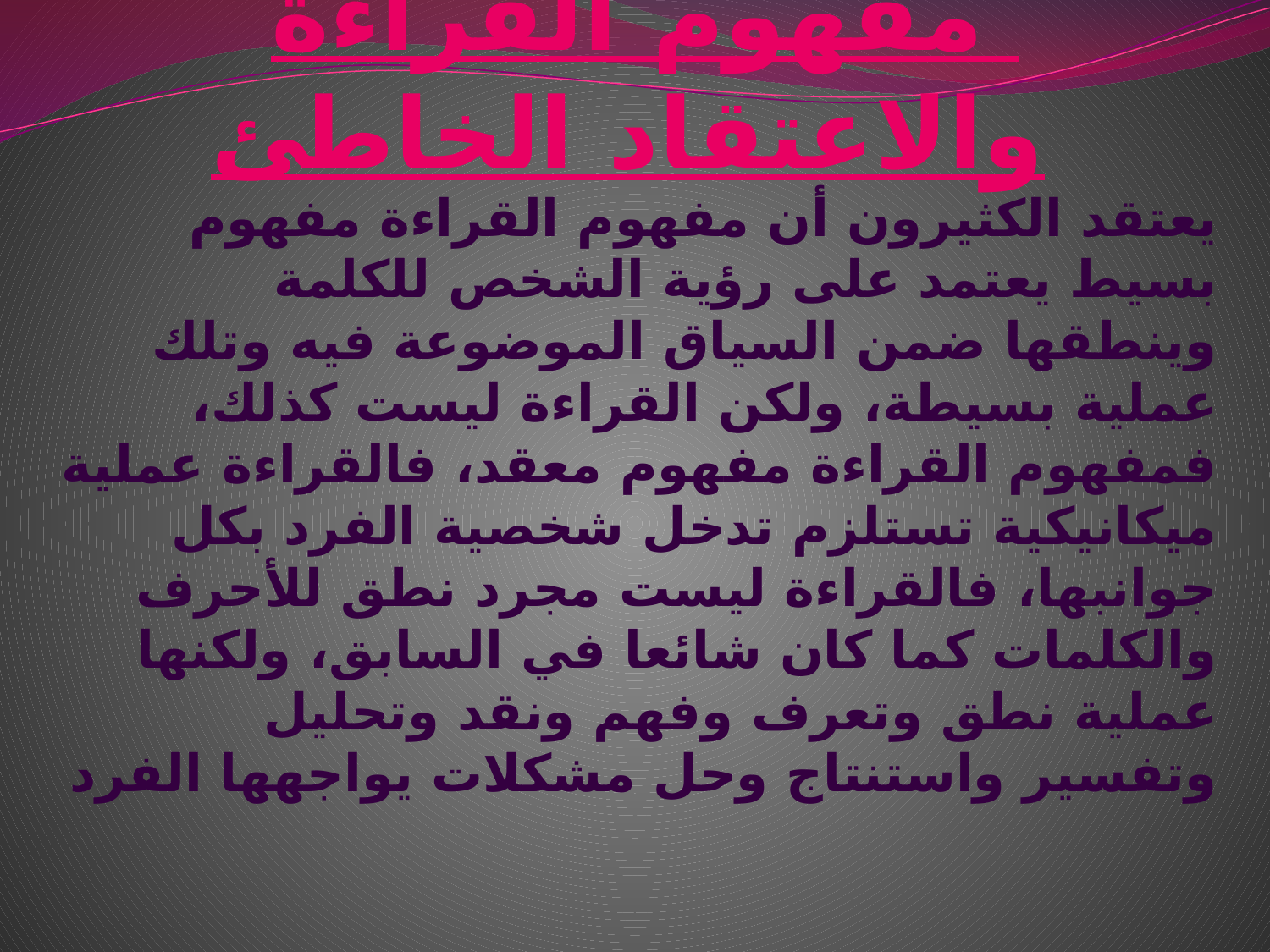

# مفهوم القراءة والاعتقاد الخاطئ
يعتقد الكثيرون أن مفهوم القراءة مفهوم بسيط يعتمد على رؤية الشخص للكلمة وينطقها ضمن السياق الموضوعة فيه وتلك عملية بسيطة، ولكن القراءة ليست كذلك، فمفهوم القراءة مفهوم معقد، فالقراءة عملية ميكانيكية تستلزم تدخل شخصية الفرد بكل جوانبها، فالقراءة ليست مجرد نطق للأحرف والكلمات كما كان شائعا في السابق، ولكنها عملية نطق وتعرف وفهم ونقد وتحليل وتفسير واستنتاج وحل مشكلات يواجهها الفرد